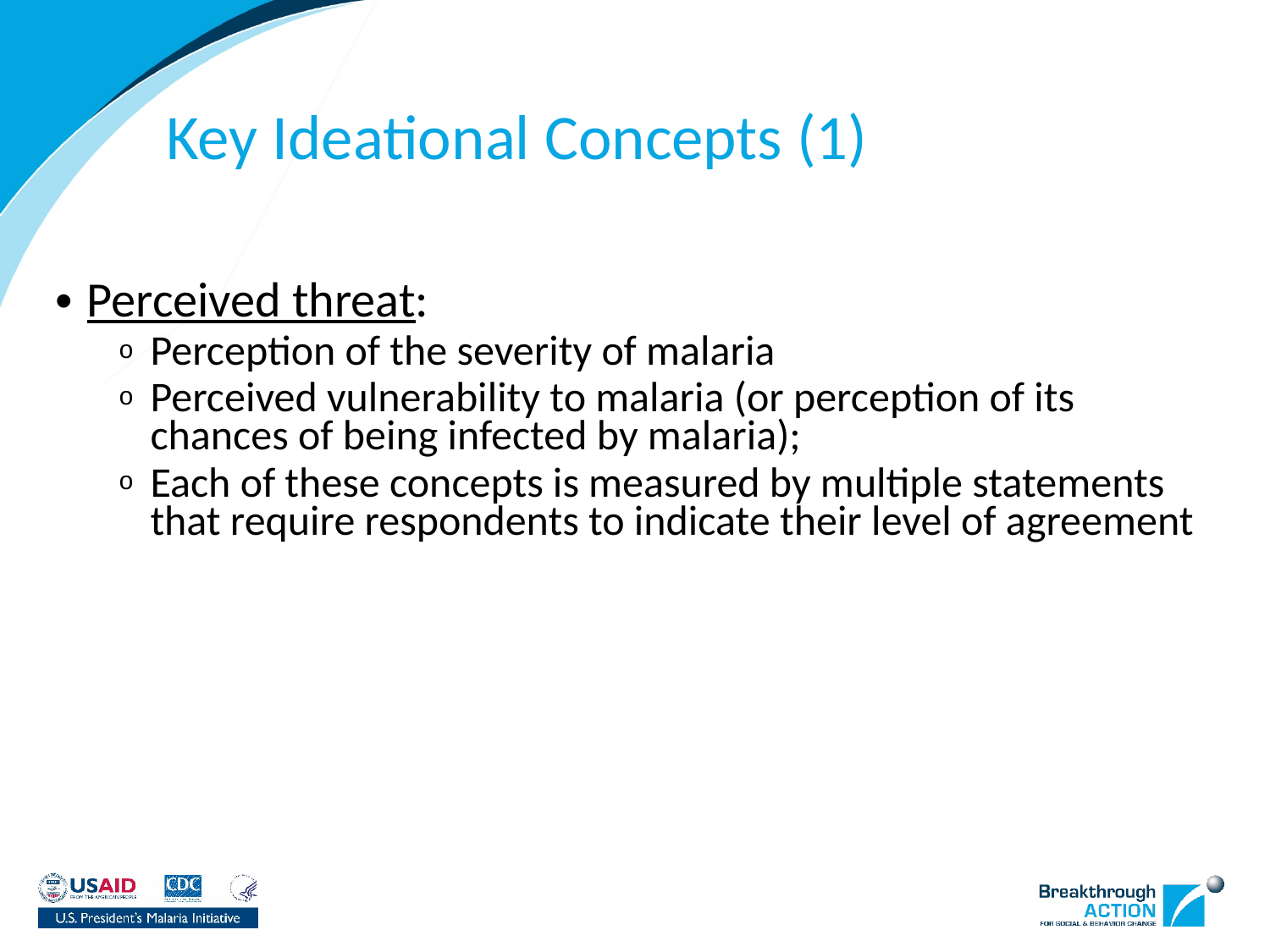

# Key Ideational Concepts (1)
Perceived threat:
Perception of the severity of malaria
Perceived vulnerability to malaria (or perception of its chances of being infected by malaria);
Each of these concepts is measured by multiple statements that require respondents to indicate their level of agreement